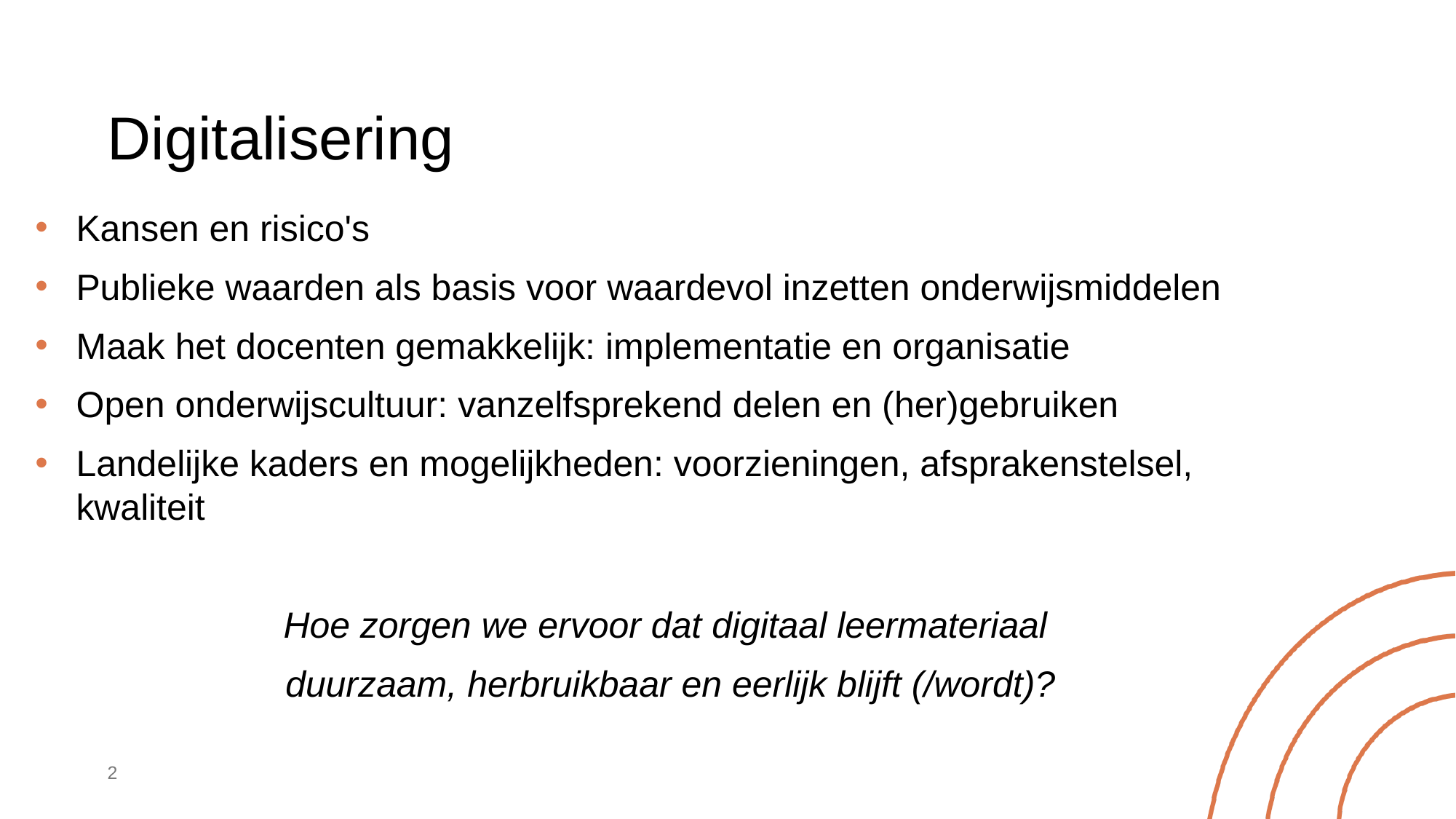

# Digitalisering
Kansen en risico's
Publieke waarden als basis voor waardevol inzetten onderwijsmiddelen
Maak het docenten gemakkelijk: implementatie en organisatie
Open onderwijscultuur: vanzelfsprekend delen en (her)gebruiken
Landelijke kaders en mogelijkheden: voorzieningen, afsprakenstelsel, kwaliteit

Hoe zorgen we ervoor dat digitaal leermateriaal
duurzaam, herbruikbaar en eerlijk blijft (/wordt)?

2